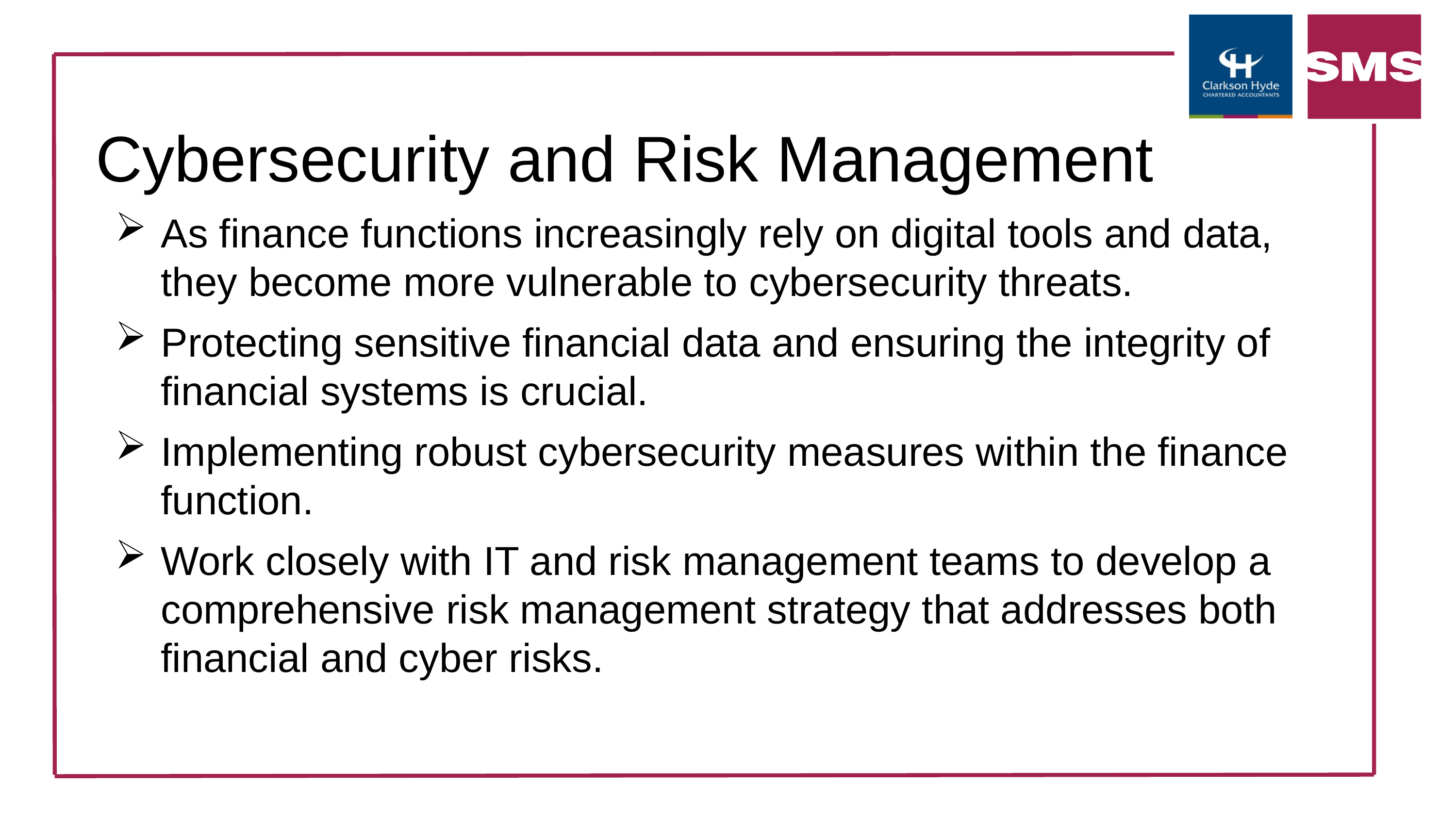

Cybersecurity and Risk Management
As finance functions increasingly rely on digital tools and data, they become more vulnerable to cybersecurity threats.
Protecting sensitive financial data and ensuring the integrity of financial systems is crucial.
Implementing robust cybersecurity measures within the finance function.
Work closely with IT and risk management teams to develop a comprehensive risk management strategy that addresses both financial and cyber risks.